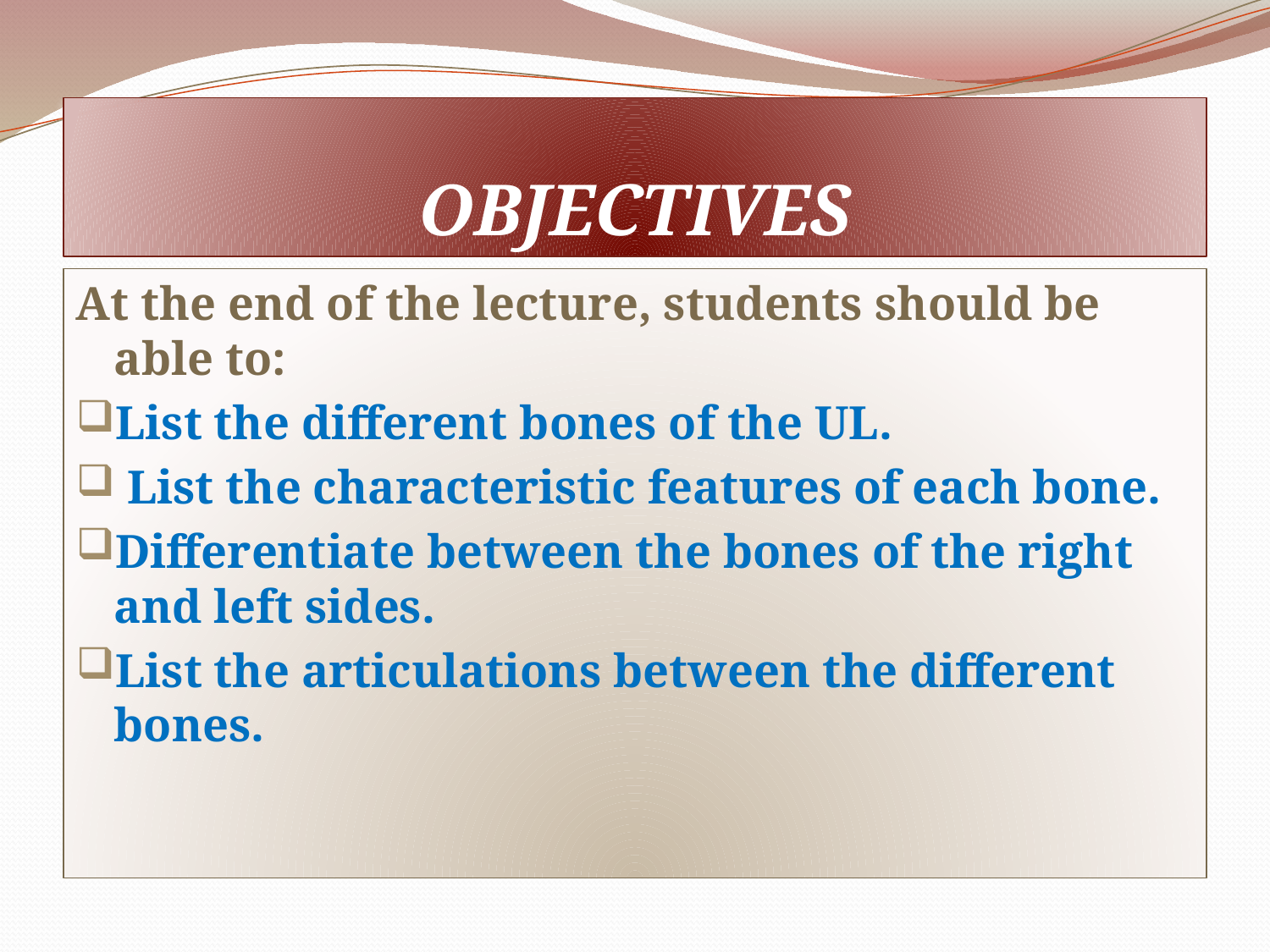

# OBJECTIVES
At the end of the lecture, students should be able to:
List the different bones of the UL.
 List the characteristic features of each bone.
Differentiate between the bones of the right and left sides.
List the articulations between the different bones.